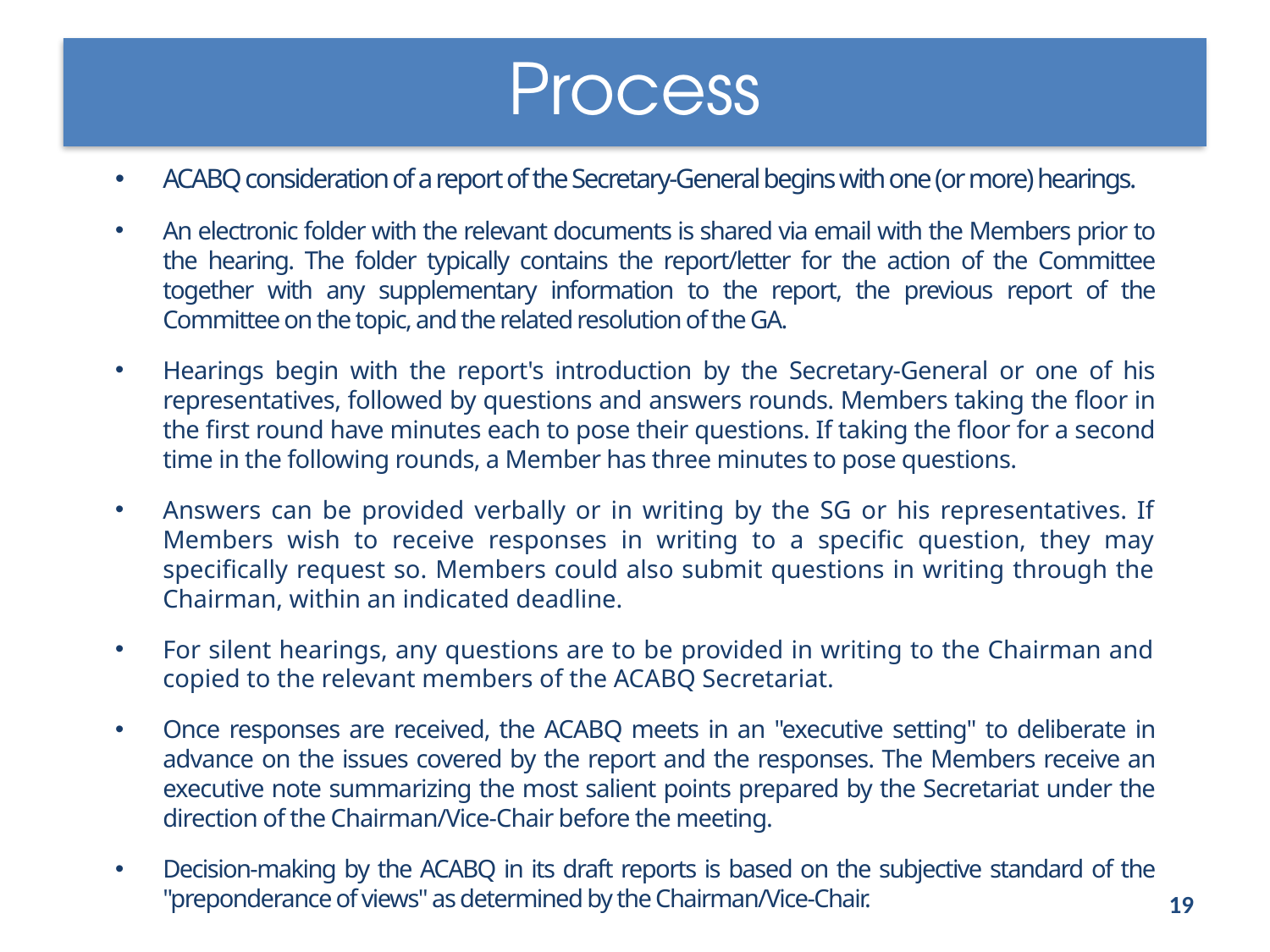

Process
ACABQ consideration of a report of the Secretary-General begins with one (or more) hearings.
An electronic folder with the relevant documents is shared via email with the Members prior to the hearing. The folder typically contains the report/letter for the action of the Committee together with any supplementary information to the report, the previous report of the Committee on the topic, and the related resolution of the GA.
Hearings begin with the report's introduction by the Secretary-General or one of his representatives, followed by questions and answers rounds. Members taking the floor in the first round have minutes each to pose their questions. If taking the floor for a second time in the following rounds, a Member has three minutes to pose questions.
Answers can be provided verbally or in writing by the SG or his representatives. If Members wish to receive responses in writing to a specific question, they may specifically request so. Members could also submit questions in writing through the Chairman, within an indicated deadline.
For silent hearings, any questions are to be provided in writing to the Chairman and copied to the relevant members of the ACABQ Secretariat.
Once responses are received, the ACABQ meets in an "executive setting" to deliberate in advance on the issues covered by the report and the responses. The Members receive an executive note summarizing the most salient points prepared by the Secretariat under the direction of the Chairman/Vice-Chair before the meeting.
Decision-making by the ACABQ in its draft reports is based on the subjective standard of the "preponderance of views" as determined by the Chairman/Vice-Chair.

19